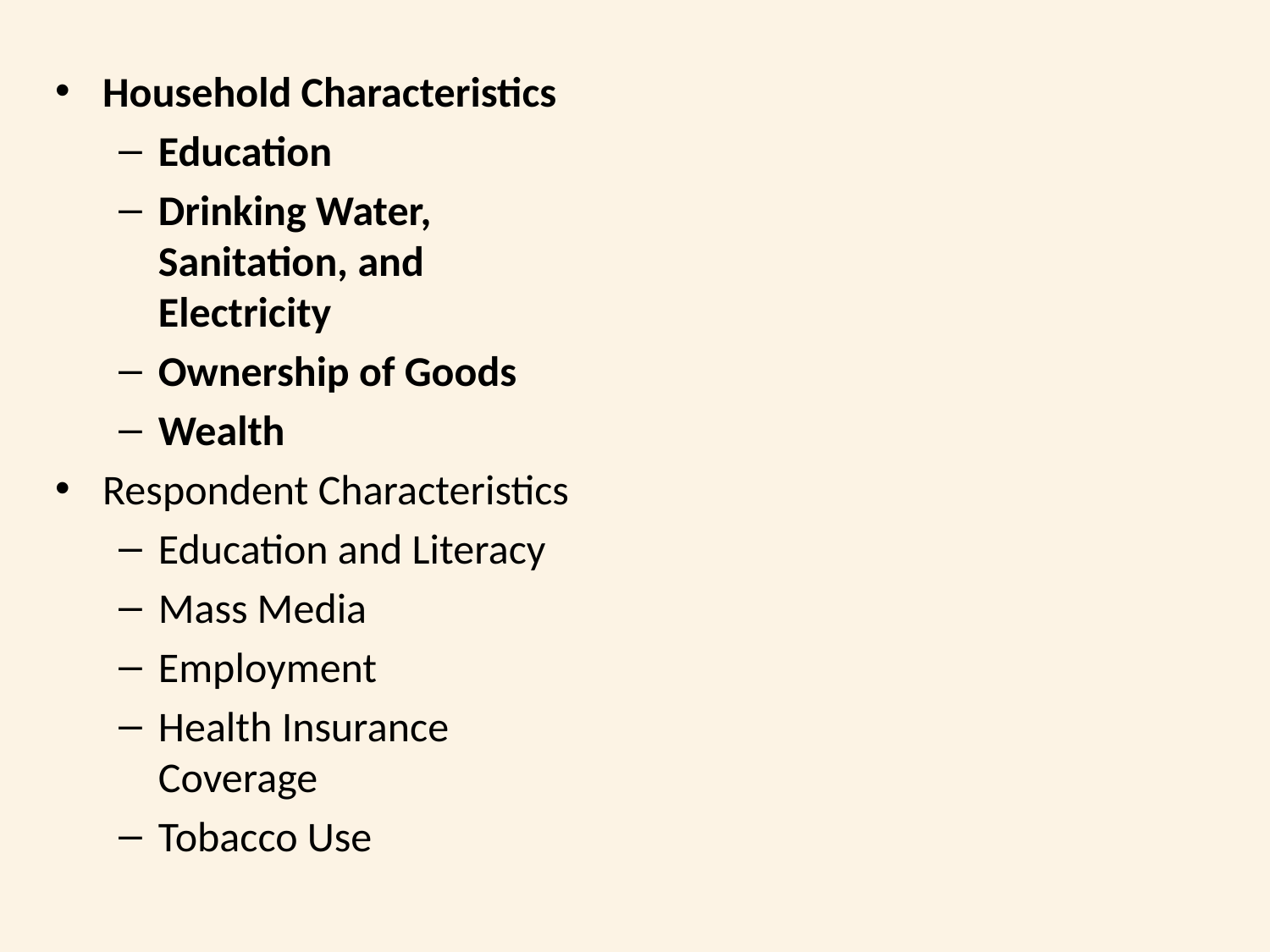

Household Characteristics
Education
Drinking Water, Sanitation, and Electricity
Ownership of Goods
Wealth
Respondent Characteristics
Education and Literacy
Mass Media
Employment
Health Insurance Coverage
Tobacco Use